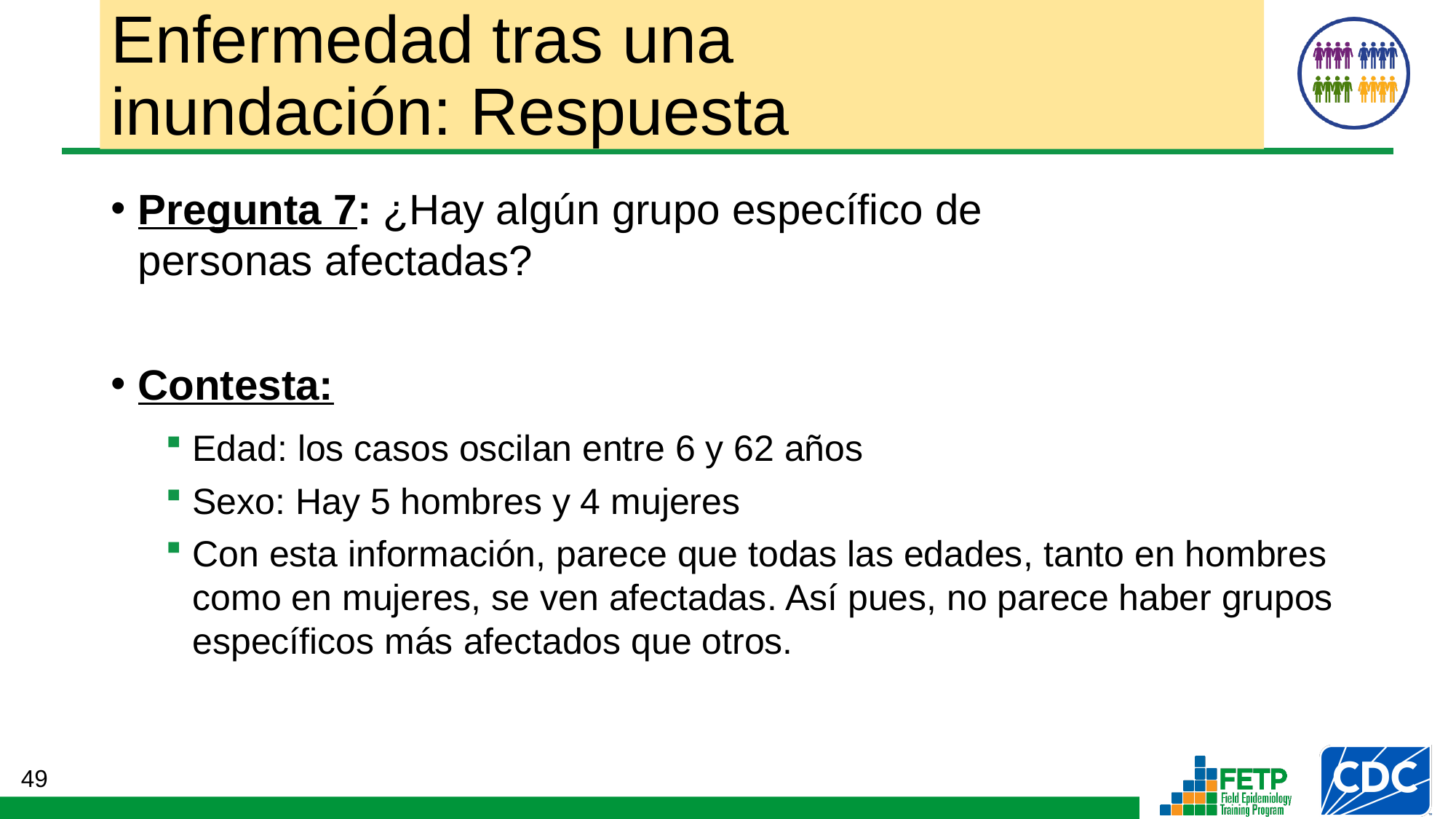

# Enfermedad tras una inundación: Respuesta
Pregunta 7: ¿Hay algún grupo específico de
personas afectadas?

Contesta:
Edad: los casos oscilan entre 6 y 62 años
Sexo: Hay 5 hombres y 4 mujeres
Con esta información, parece que todas las edades, tanto en hombres como en mujeres, se ven afectadas. Así pues, no parece haber grupos específicos más afectados que otros.